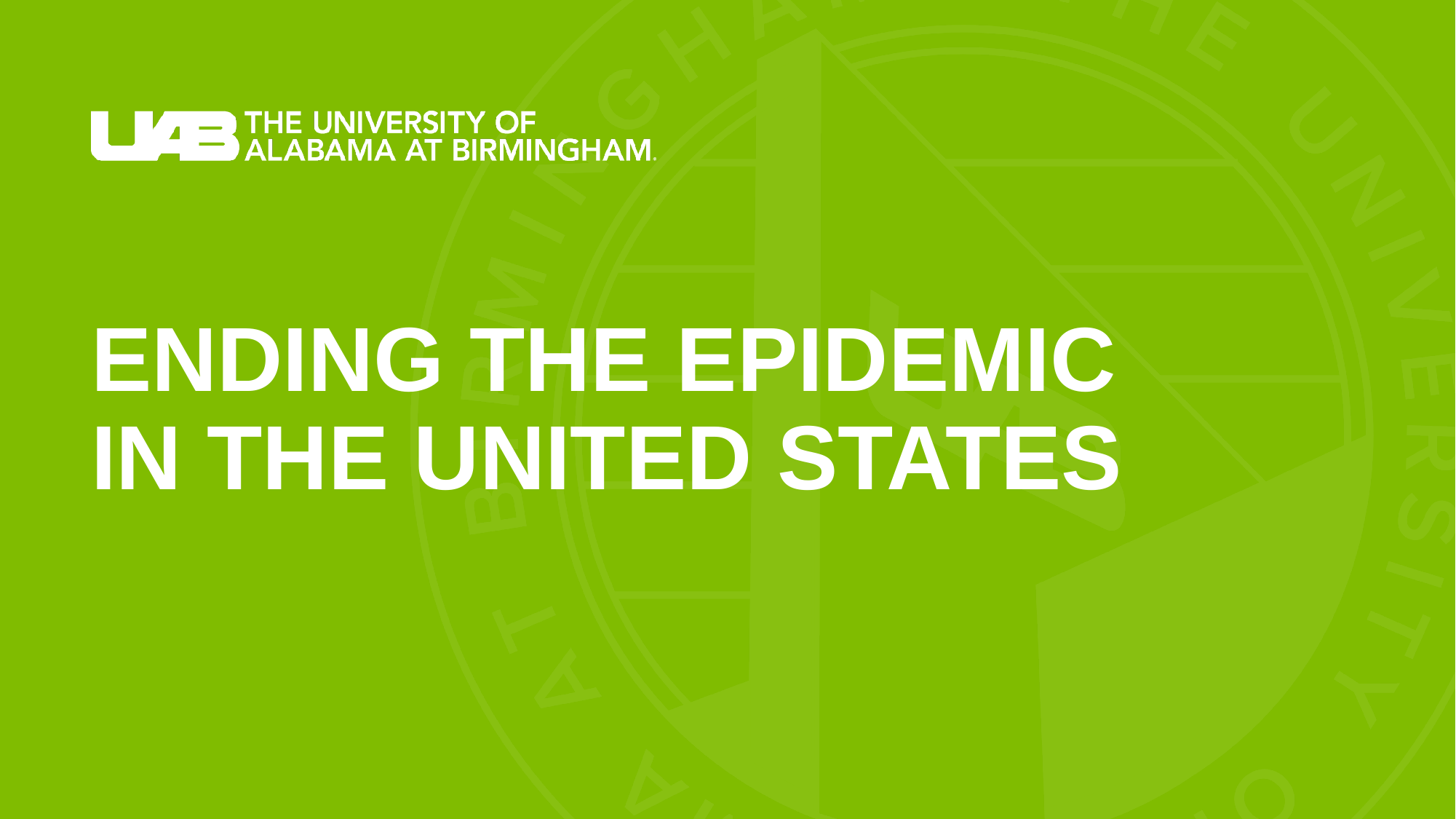

# ENDING THE EPIDEMIC IN THE UNITED STATES